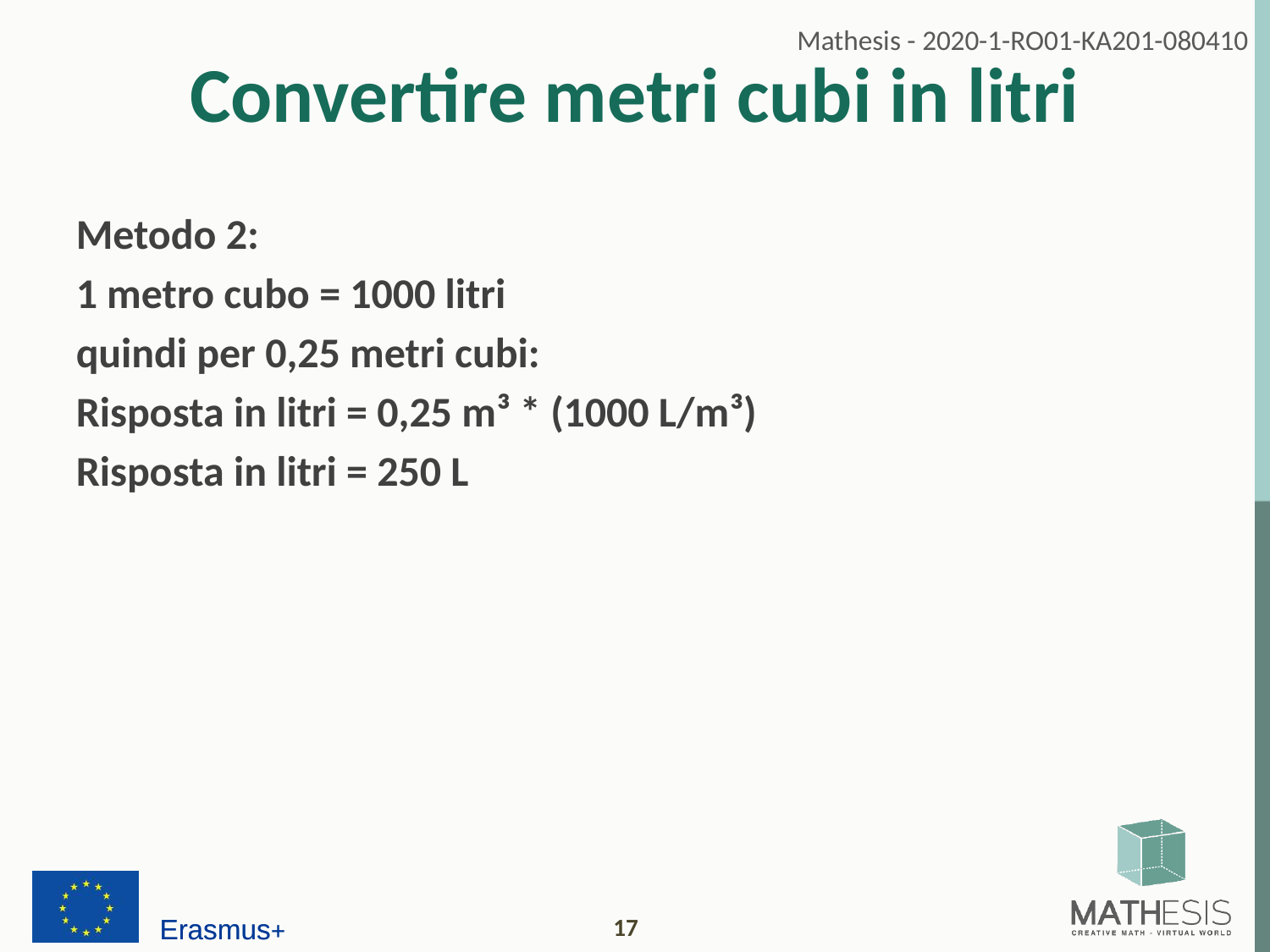

# Convertire metri cubi in litri
Metodo 2:
1 metro cubo = 1000 litri
quindi per 0,25 metri cubi:
Risposta in litri = 0,25 m³ * (1000 L/m³)
Risposta in litri = 250 L